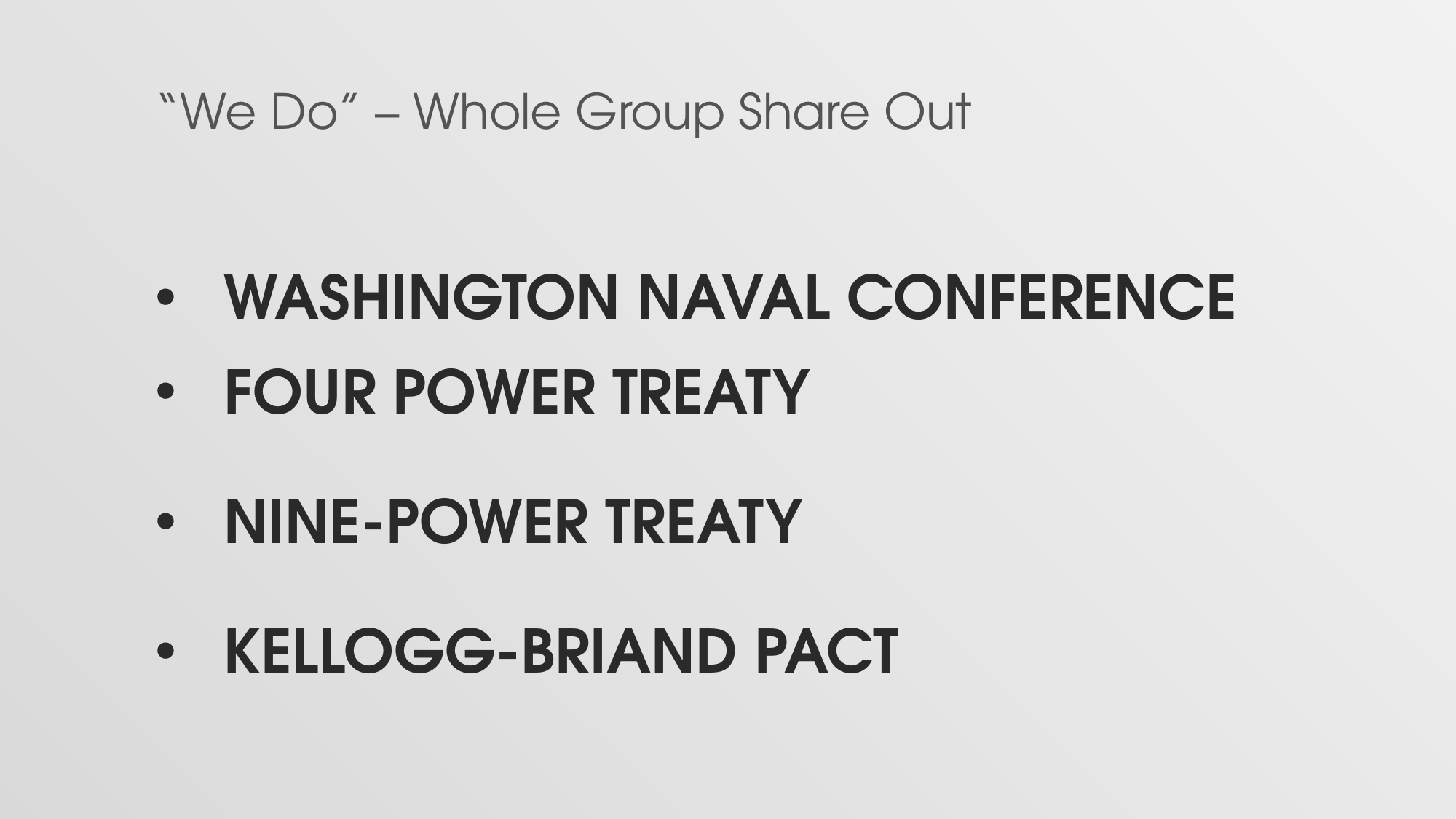

“We Do” – Whole Group Share Out
# Washington Naval Conference

Four Power Treaty
Nine-Power Treaty
Kellogg-Briand Pact